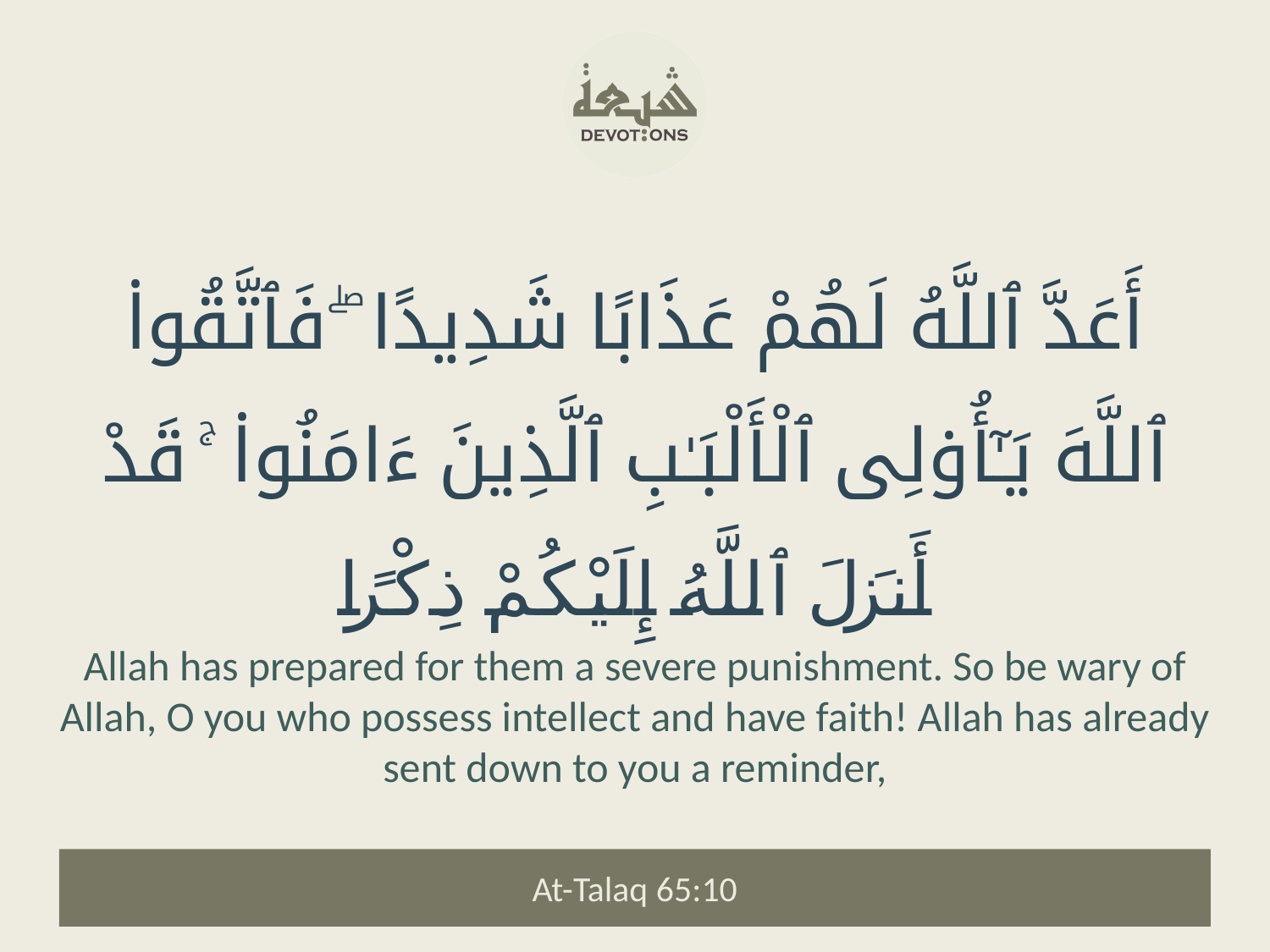

أَعَدَّ ٱللَّهُ لَهُمْ عَذَابًا شَدِيدًا ۖ فَٱتَّقُوا۟ ٱللَّهَ يَـٰٓأُو۟لِى ٱلْأَلْبَـٰبِ ٱلَّذِينَ ءَامَنُوا۟ ۚ قَدْ أَنزَلَ ٱللَّهُ إِلَيْكُمْ ذِكْرًا
Allah has prepared for them a severe punishment. So be wary of Allah, O you who possess intellect and have faith! Allah has already sent down to you a reminder,
At-Talaq 65:10